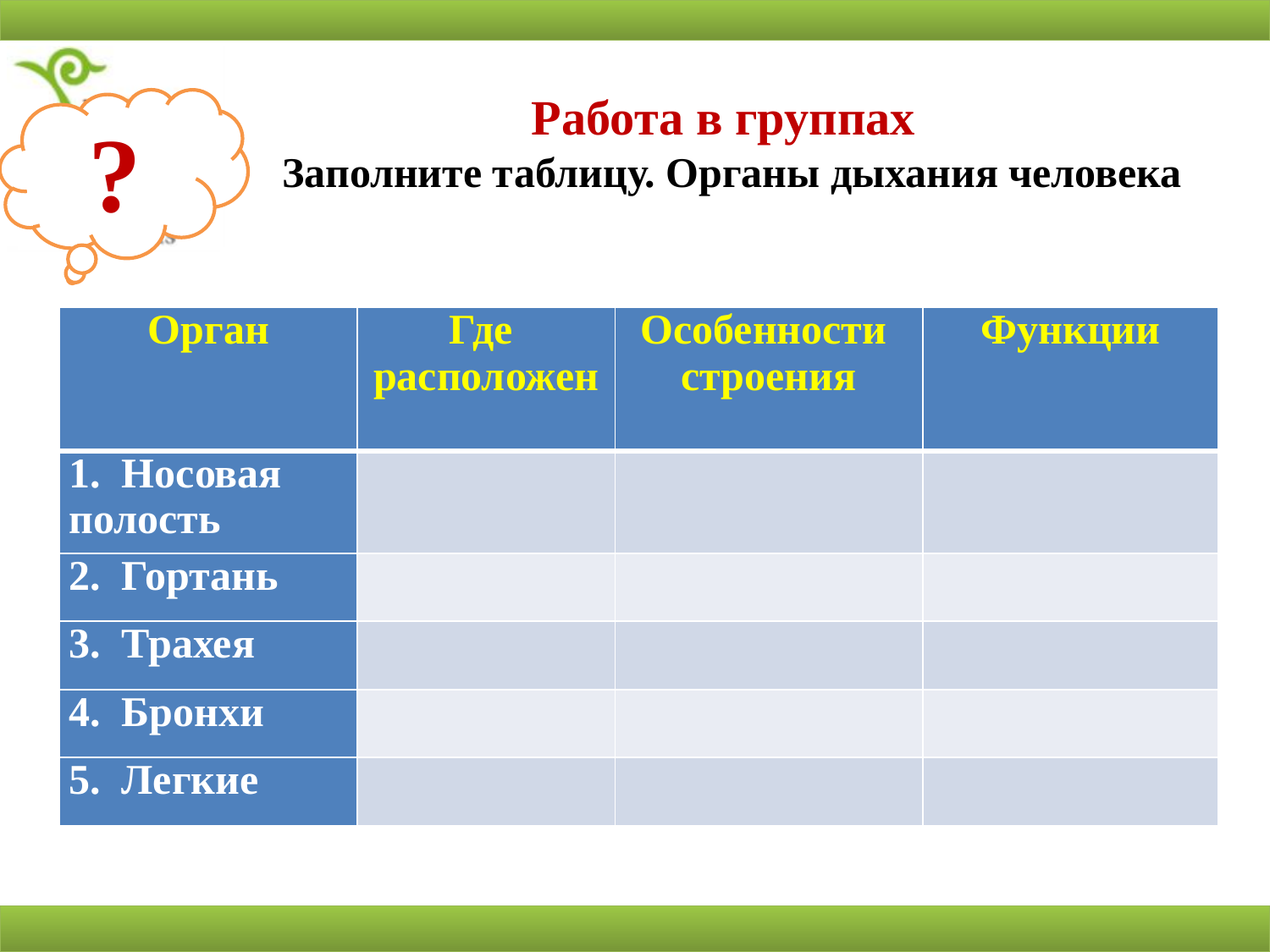

Работа в группах
   Заполните таблицу. Органы дыхания человека
?
| Орган | Где расположен | Особенности строения | Функции |
| --- | --- | --- | --- |
| 1. Носовая полость |  |  |  |
| 2. Гортань |  |  |  |
| 3. Трахея |  |  |  |
| 4. Бронхи |  |  |  |
| 5. Легкие |  |  |  |